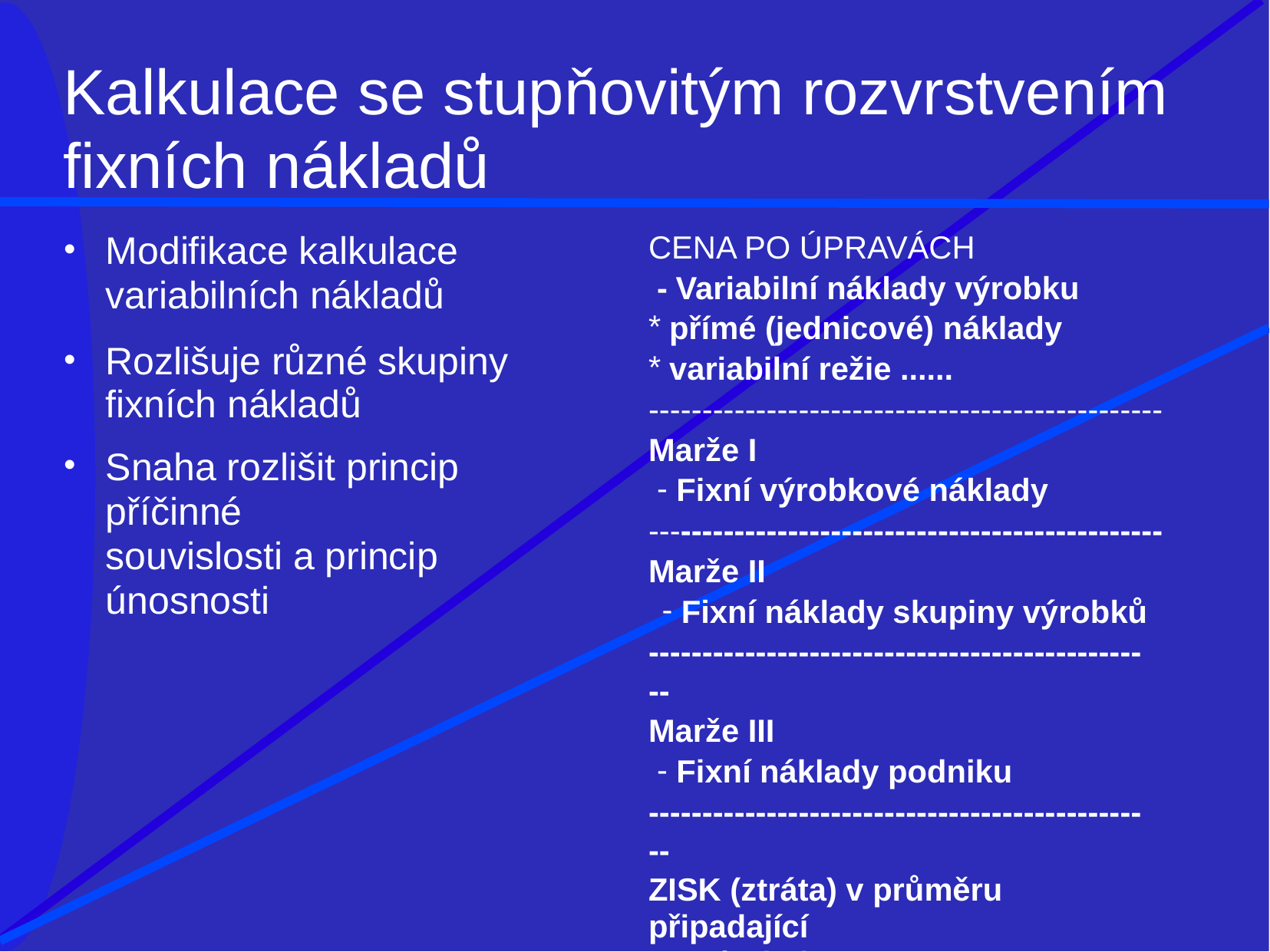

# Kalkulace se stupňovitým rozvrstvením
fixních nákladů
CENA PO ÚPRAVÁCH
- Variabilní náklady výrobku
přímé (jednicové) náklady
variabilní režie ......
------------------------------------------------
Marže I
Fixní výrobkové náklady
------------------------------------------------
Marže II
Fixní náklady skupiny výrobků
------------------------------------------------
Marže III
Fixní náklady podniku
------------------------------------------------
ZISK (ztráta) v průměru připadající
na výrobek
Modifikace kalkulace
variabilních nákladů
Rozlišuje různé skupiny fixních nákladů
Snaha rozlišit princip příčinné
souvislosti a princip únosnosti